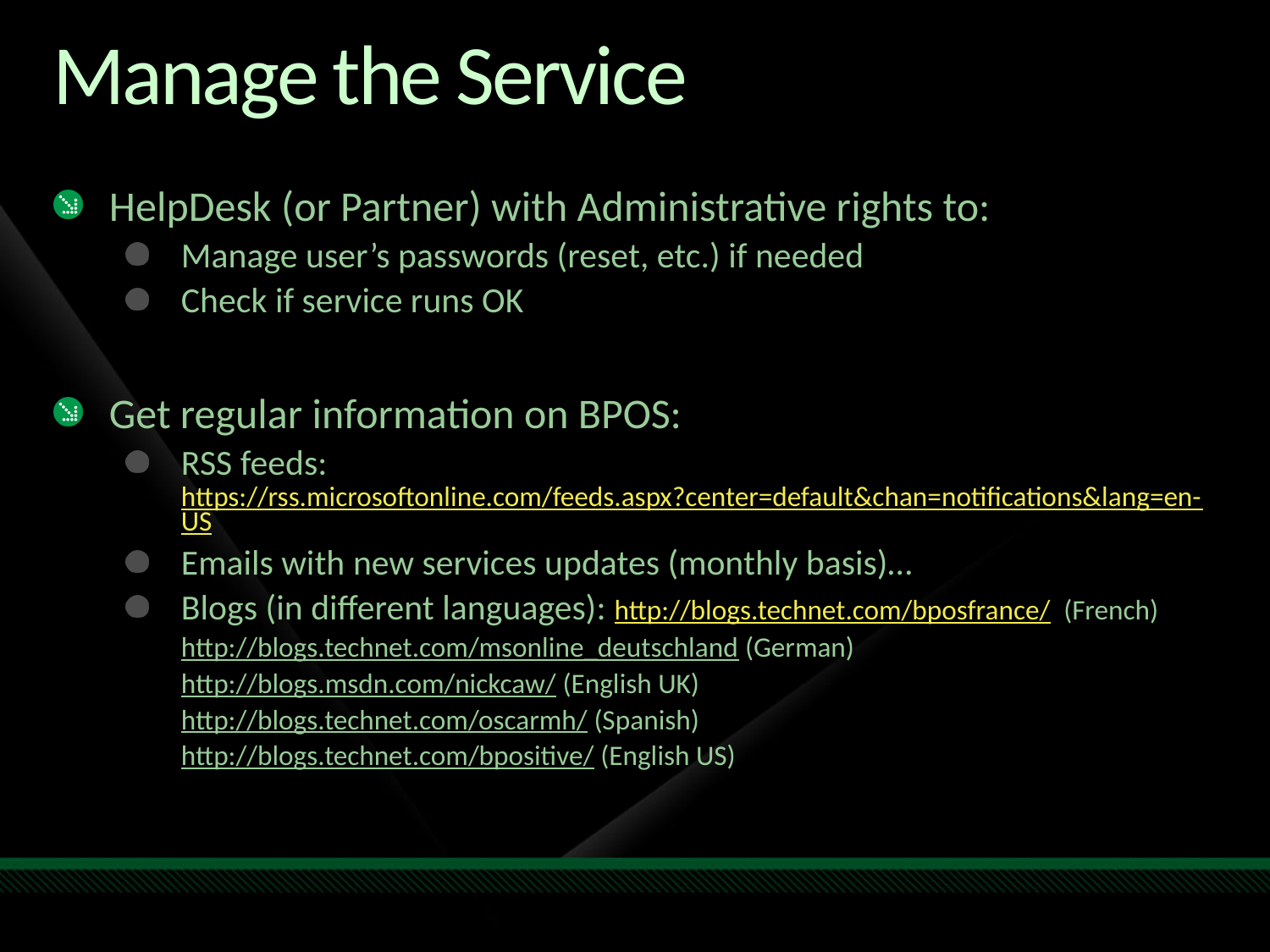

# Manage the Service
HelpDesk (or Partner) with Administrative rights to:
Manage user’s passwords (reset, etc.) if needed
Check if service runs OK

Get regular information on BPOS:
RSS feeds: https://rss.microsoftonline.com/feeds.aspx?center=default&chan=notifications&lang=en-US
Emails with new services updates (monthly basis)…
Blogs (in different languages): http://blogs.technet.com/bposfrance/  (French)
http://blogs.technet.com/msonline_deutschland (German)
http://blogs.msdn.com/nickcaw/ (English UK)
http://blogs.technet.com/oscarmh/ (Spanish)
http://blogs.technet.com/bpositive/ (English US)